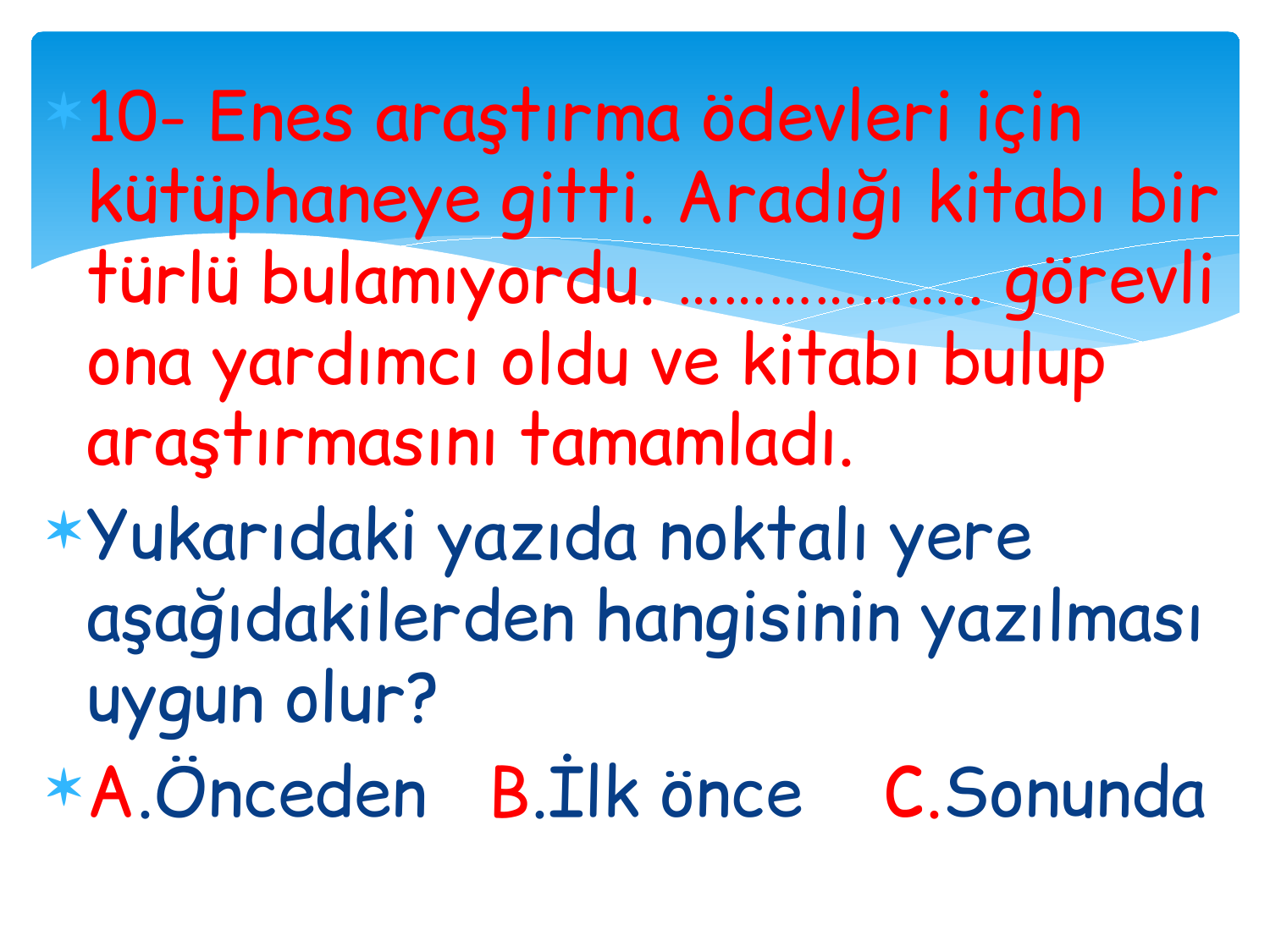

10- Enes araştırma ödevleri için kütüphaneye gitti. Aradığı kitabı bir türlü bulamıyordu. ……………….. görevli ona yardımcı oldu ve kitabı bulup araştırmasını tamamladı.
Yukarıdaki yazıda noktalı yere aşağıdakilerden hangisinin yazılması uygun olur?
A.Önceden   B.İlk önce    C.Sonunda